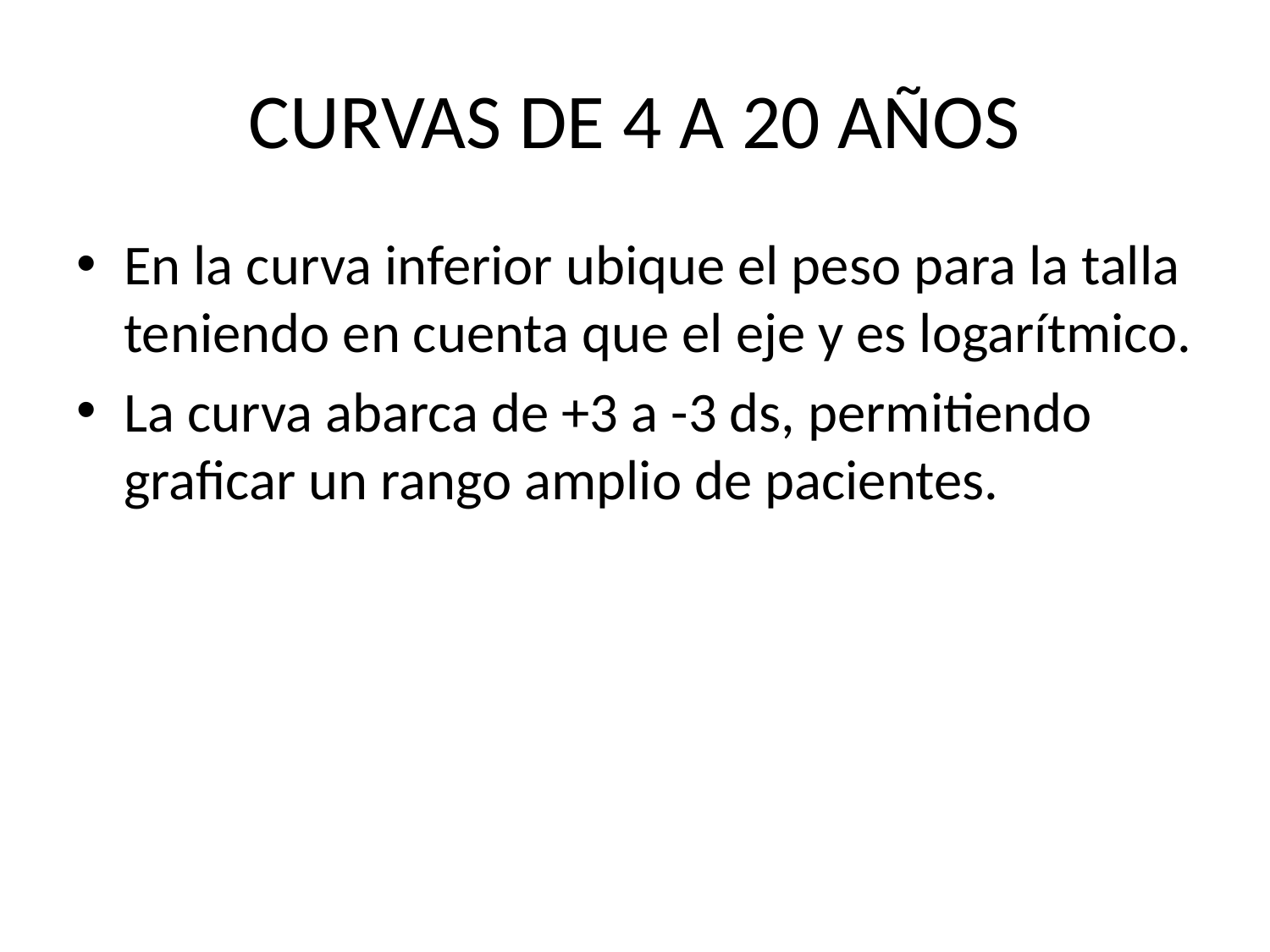

# CURVAS DE 4 A 20 AÑOS
En la curva inferior ubique el peso para la talla teniendo en cuenta que el eje y es logarítmico.
La curva abarca de +3 a -3 ds, permitiendo graficar un rango amplio de pacientes.